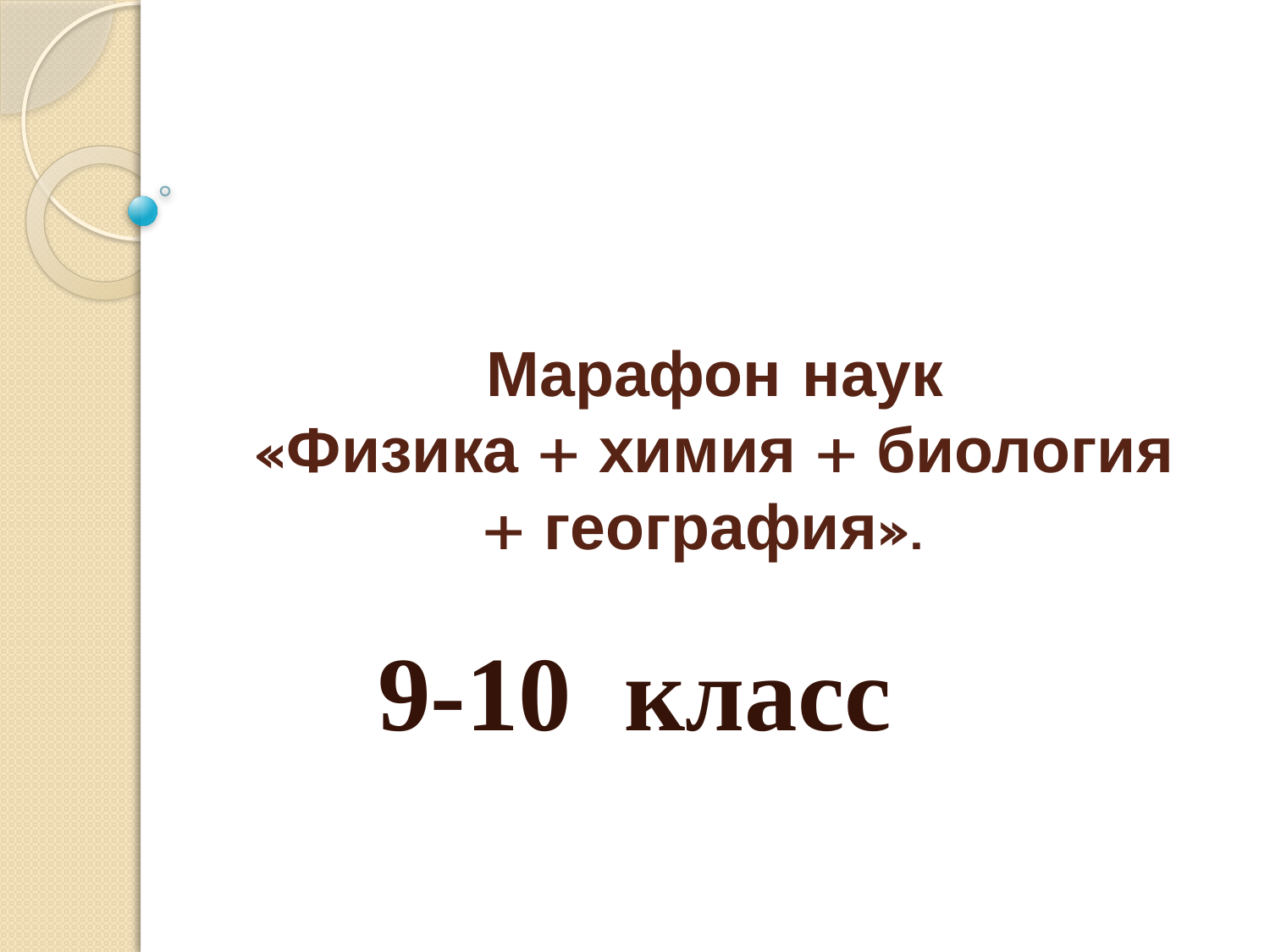

# Марафон наук «Физика + химия + биология + география».
9-10  класс